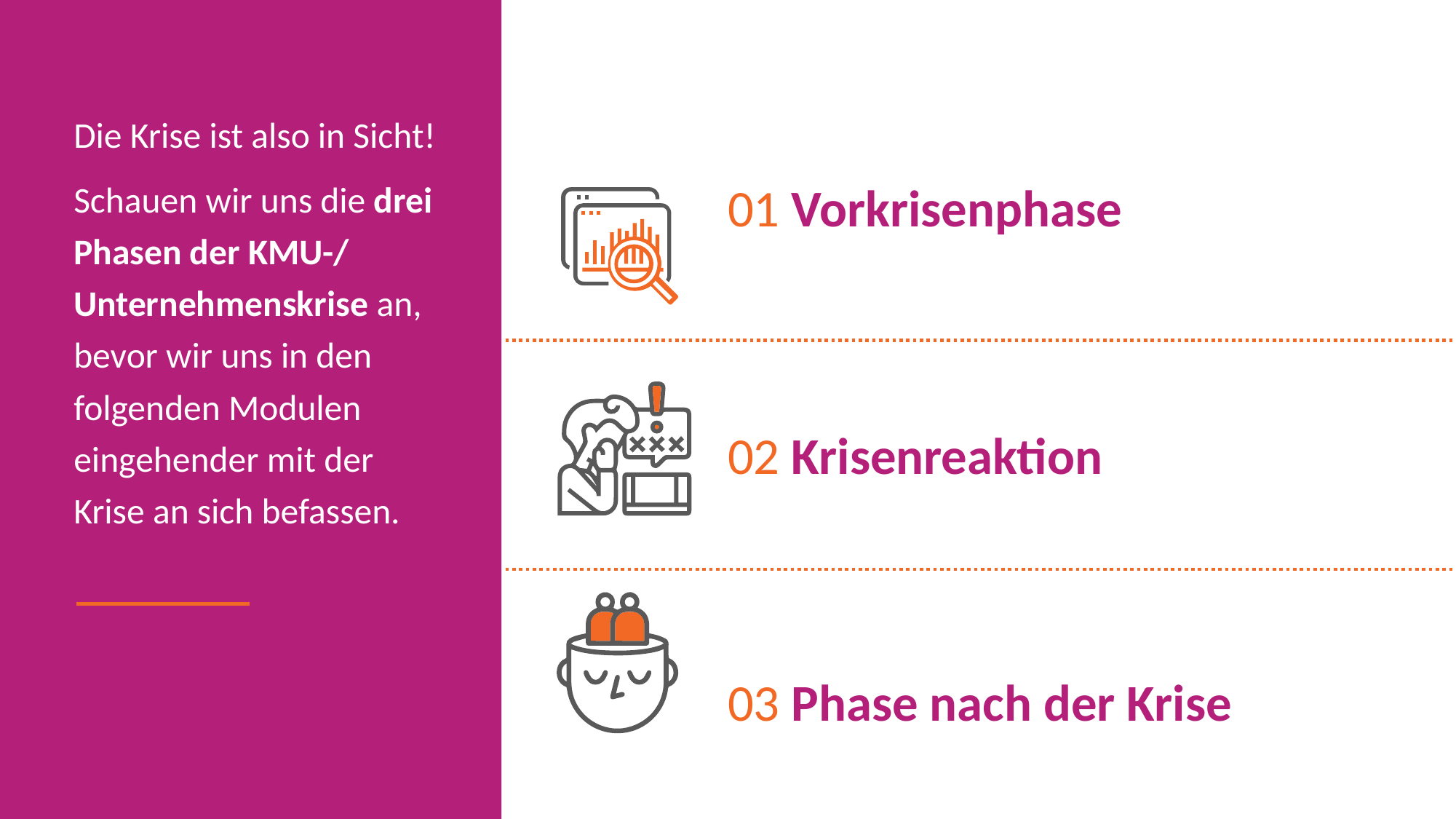

Die Krise ist also in Sicht!
Schauen wir uns die drei Phasen der KMU-/ Unternehmenskrise an, bevor wir uns in den folgenden Modulen eingehender mit der Krise an sich befassen.
01 Vorkrisenphase

02 Krisenreaktion

03 Phase nach der Krise